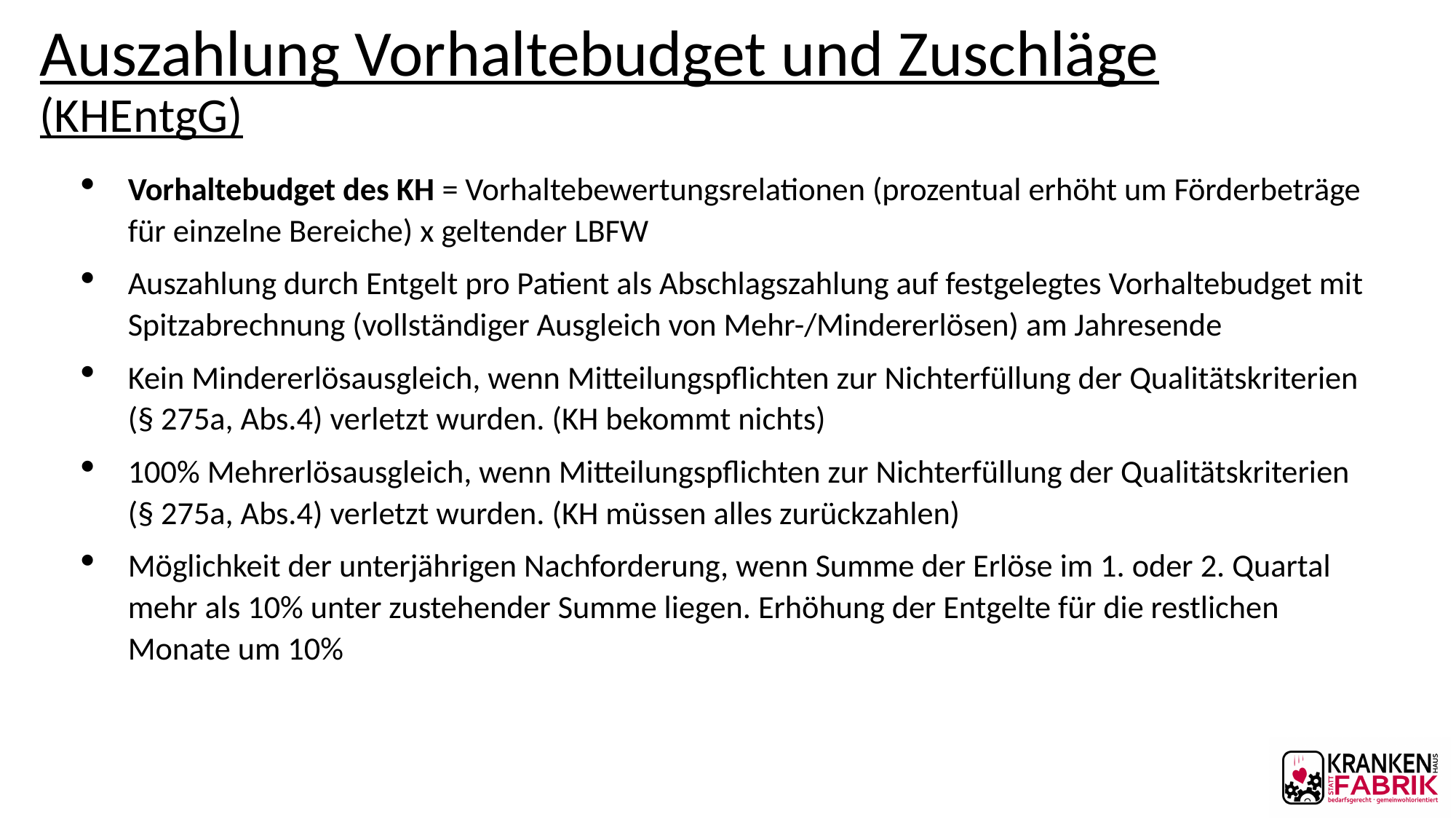

# Auszahlung Vorhaltebudget und Zuschläge (KHEntgG)
Vorhaltebudget des KH = Vorhaltebewertungsrelationen (prozentual erhöht um Förderbeträge für einzelne Bereiche) x geltender LBFW
Auszahlung durch Entgelt pro Patient als Abschlagszahlung auf festgelegtes Vorhaltebudget mit Spitzabrechnung (vollständiger Ausgleich von Mehr-/Mindererlösen) am Jahresende
Kein Mindererlösausgleich, wenn Mitteilungspflichten zur Nichterfüllung der Qualitätskriterien
(§ 275a, Abs.4) verletzt wurden. (KH bekommt nichts)
100% Mehrerlösausgleich, wenn Mitteilungspflichten zur Nichterfüllung der Qualitätskriterien
(§ 275a, Abs.4) verletzt wurden. (KH müssen alles zurückzahlen)
Möglichkeit der unterjährigen Nachforderung, wenn Summe der Erlöse im 1. oder 2. Quartal mehr als 10% unter zustehender Summe liegen. Erhöhung der Entgelte für die restlichen Monate um 10%